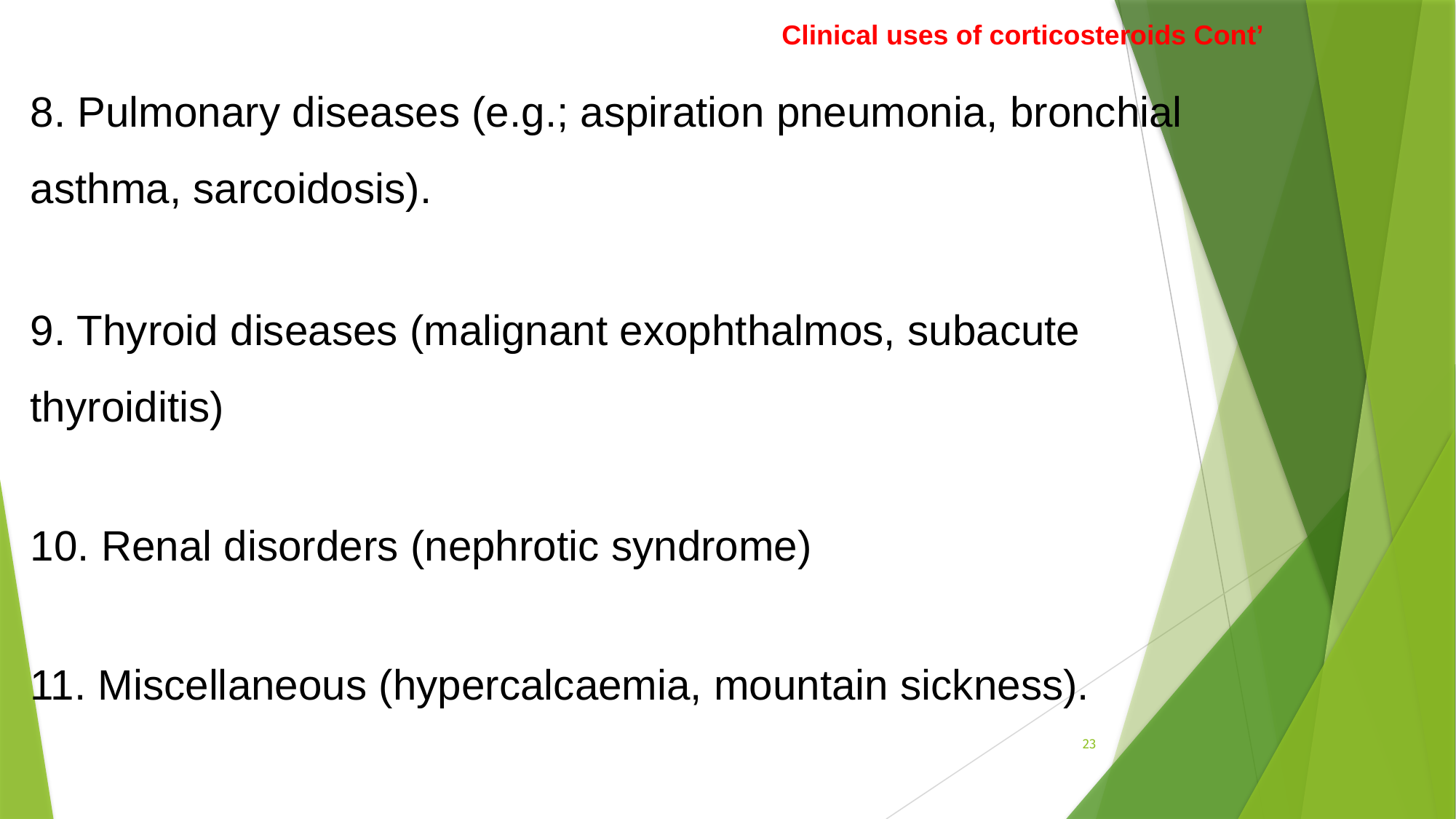

Clinical uses of corticosteroids Cont’
8. Pulmonary diseases (e.g.; aspiration pneumonia, bronchial asthma, sarcoidosis).

9. Thyroid diseases (malignant exophthalmos, subacute thyroiditis)

10. Renal disorders (nephrotic syndrome)

11. Miscellaneous (hypercalcaemia, mountain sickness).
23